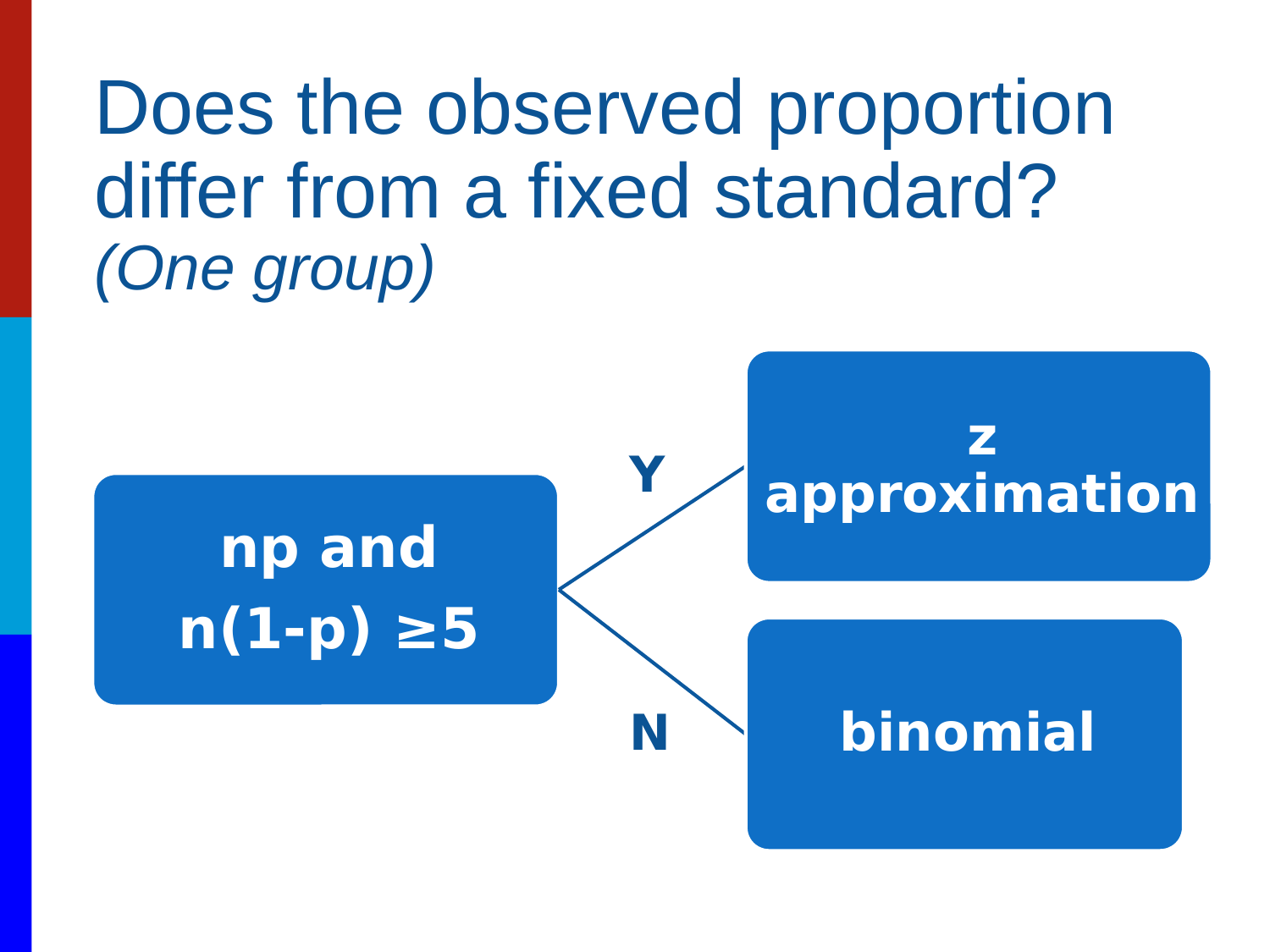

# Does the observed proportion differ from a fixed standard?  (One group)
np and
n(1-p) ≥5

z approximation

binomial
Y
N